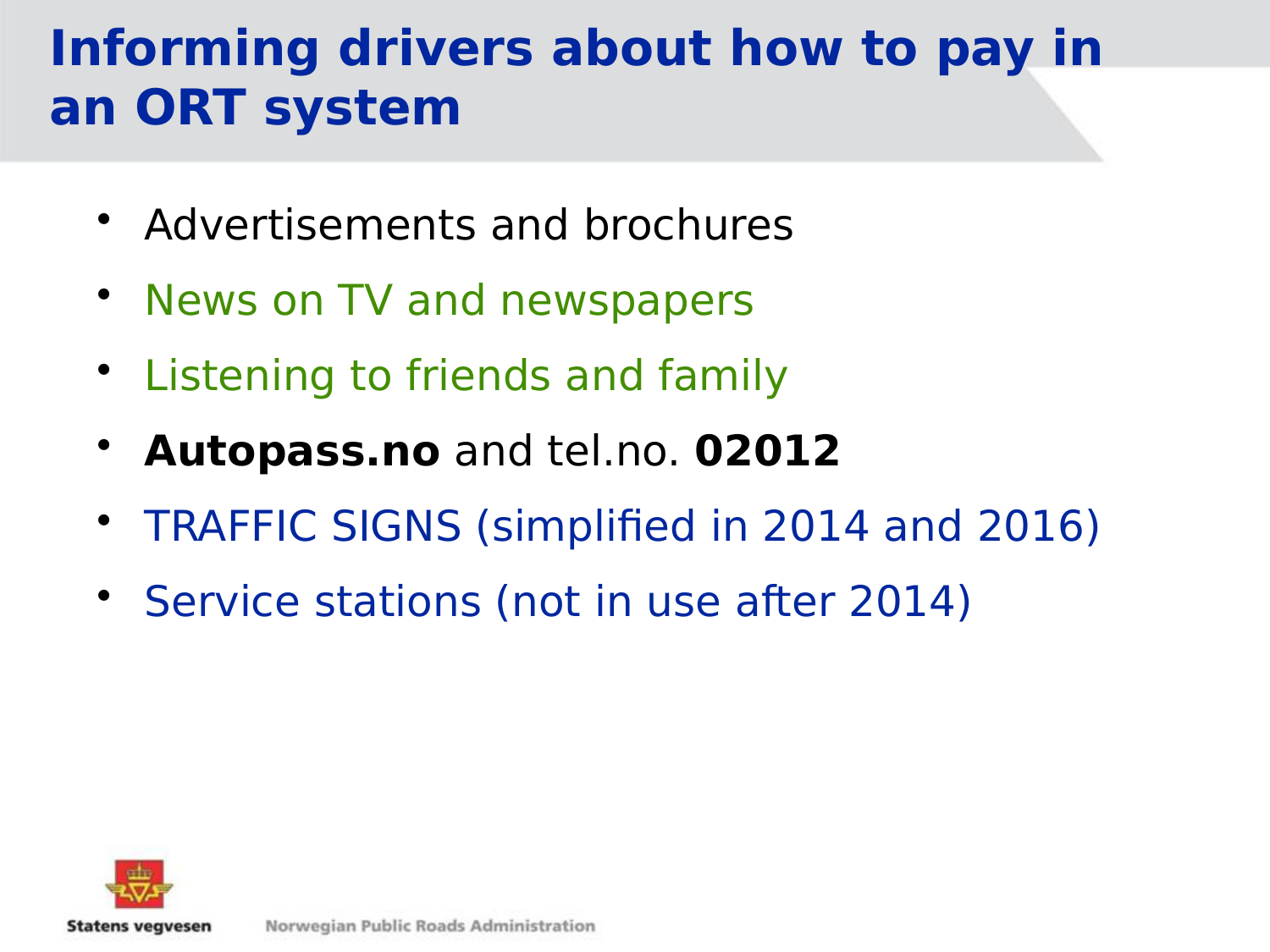

# Informing drivers about how to pay in an ORT system
Advertisements and brochures
News on TV and newspapers
Listening to friends and family
Autopass.no and tel.no. 02012
TRAFFIC SIGNS (simplified in 2014 and 2016)
Service stations (not in use after 2014)